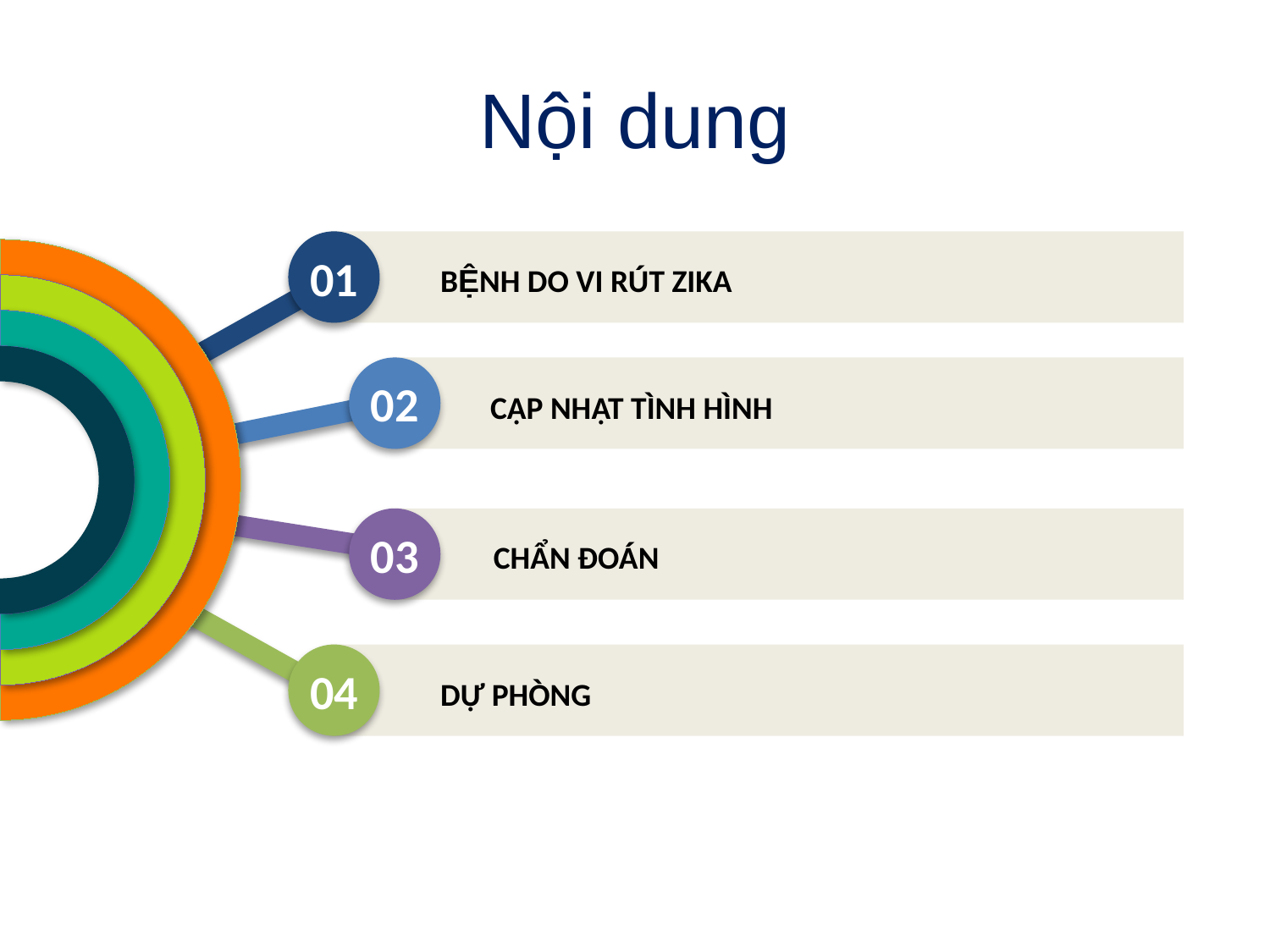

# Nội dung
01

bệnh do vi rút zika

02

Cập nhật tình hình
03

Chẩn đoán
04

Dự phòng